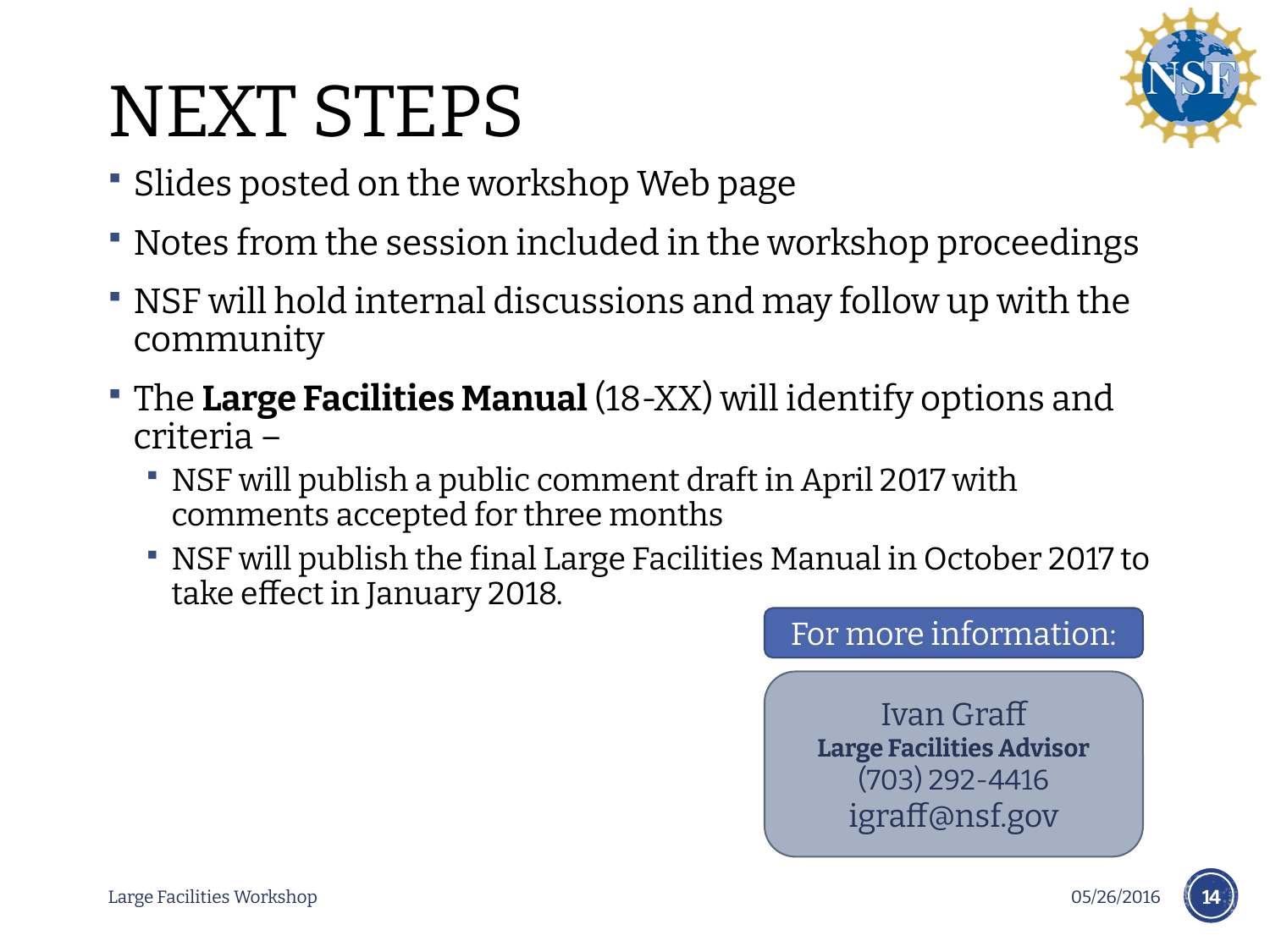

# Next steps
Slides posted on the workshop Web page
Notes from the session included in the workshop proceedings
NSF will hold internal discussions and may follow up with the community
The Large Facilities Manual (18-XX) will identify options and criteria –
NSF will publish a public comment draft in April 2017 with comments accepted for three months
NSF will publish the final Large Facilities Manual in October 2017 to take effect in January 2018.
For more information:
Ivan Graff
Large Facilities Advisor
(703) 292-4416
igraff@nsf.gov
Large Facilities Workshop
05/26/2016
14